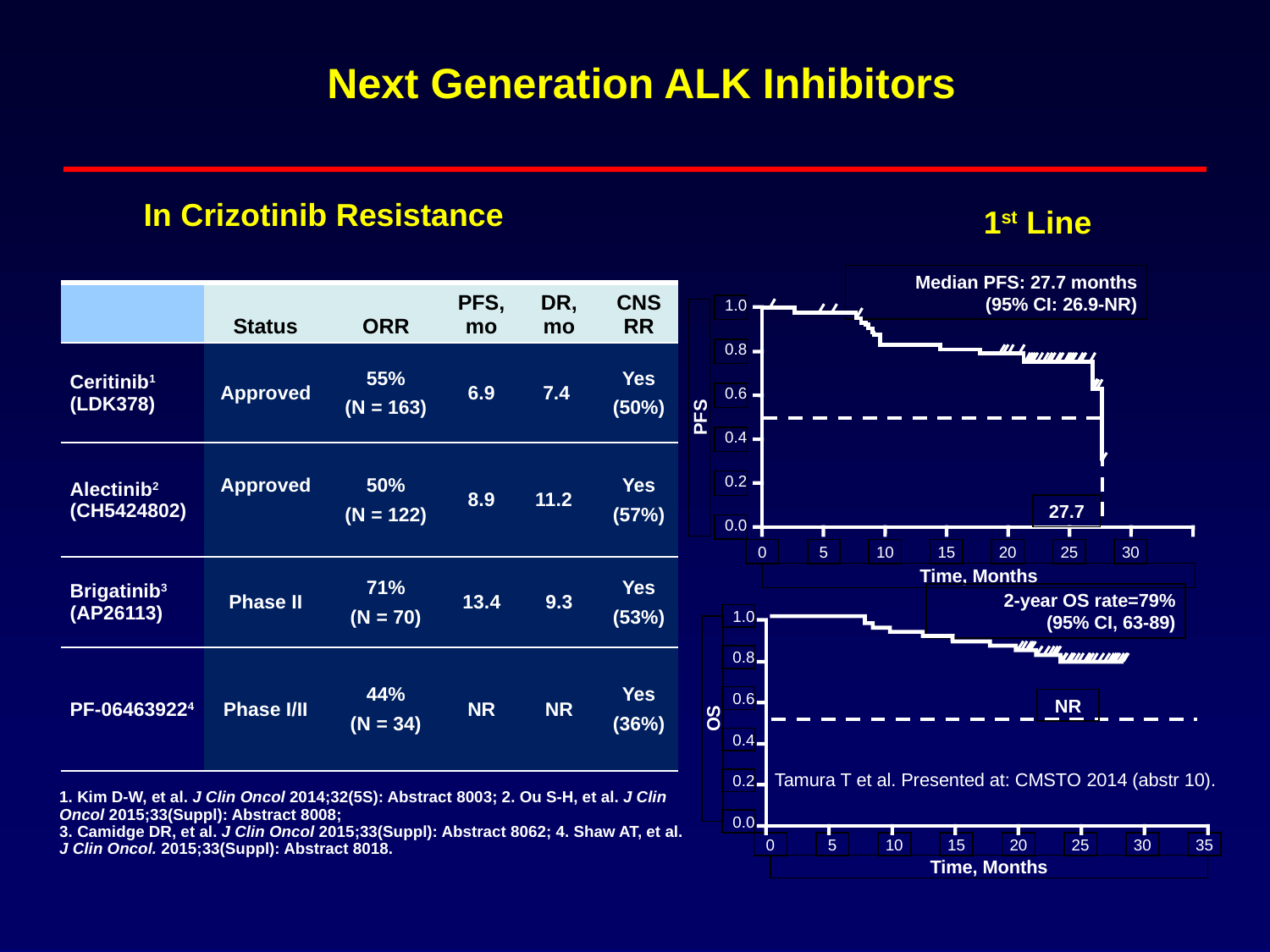

Next Generation ALK Inhibitors

In Crizotinib Resistance
1st Line
Median PFS: 27.7 months
(95% CI: 26.9-NR)
1.0

0.8
0.6
PFS

0.4
0.2
27.7
0.0
0
5
10
15
20
25
30
Time, Months
|  | Status | ORR | PFS,mo | DR, mo | CNS RR |
| --- | --- | --- | --- | --- | --- |
| Ceritinib1 (LDK378) | Approved | 55% (N = 163) | 6.9 | 7.4 | Yes (50%) |
| Alectinib2 (CH5424802) | Approved | 50% (N = 122) | 8.9 | 11.2 | Yes (57%) |
| Brigatinib3 (AP26113) | Phase II | 71% (N = 70) | 13.4 | 9.3 | Yes (53%) |
| PF-064639224 | Phase I/II | 44% (N = 34) | NR | NR | Yes (36%) |
2-year OS rate=79%
 (95% CI, 63-89)
1.0

0.8
0.6

0.4
0.2
0.0
0
5
10
15
20
25
30
35
Time, Months

NR
OS
Tamura T et al. Presented at: CMSTO 2014 (abstr 10).
1. Kim D-W, et al. J Clin Oncol 2014;32(5S): Abstract 8003; 2. Ou S-H, et al. J Clin Oncol 2015;33(Suppl): Abstract 8008;
3. Camidge DR, et al. J Clin Oncol 2015;33(Suppl): Abstract 8062; 4. Shaw AT, et al. J Clin Oncol. 2015;33(Suppl): Abstract 8018.